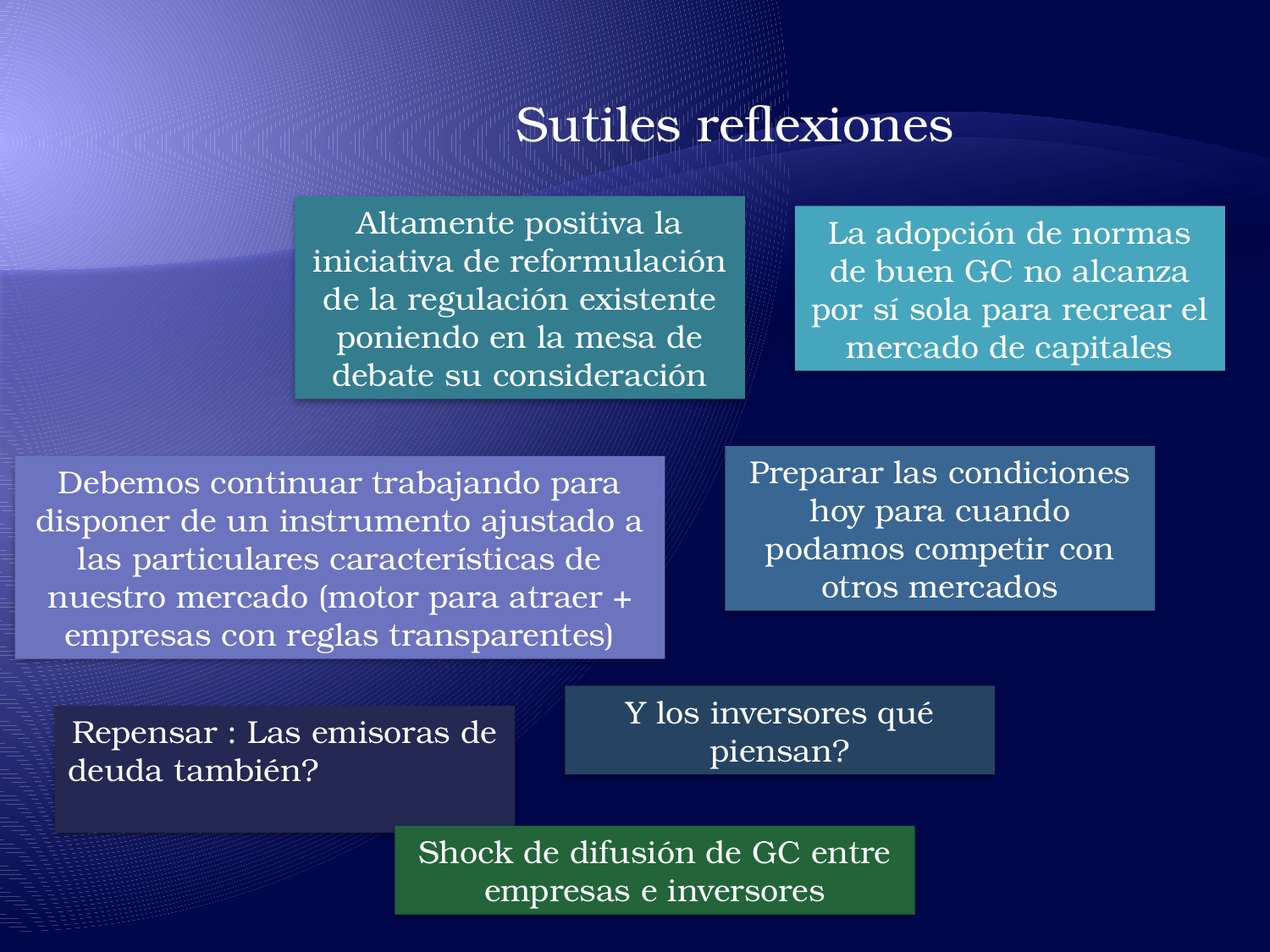

Sutiles reflexiones
Altamente positiva la iniciativa de reformulación de la regulación existente poniendo en la mesa de debate su consideración
La adopción de normas de buen GC no alcanza por sí sola para recrear el mercado de capitales
Preparar las condiciones hoy para cuando podamos competir con otros mercados
Debemos continuar trabajando para disponer de un instrumento ajustado a las particulares características de nuestro mercado (motor para atraer + empresas con reglas transparentes)
Y los inversores qué piensan?
Repensar : Las emisoras de deuda también?
Shock de difusión de GC entre empresas e inversores